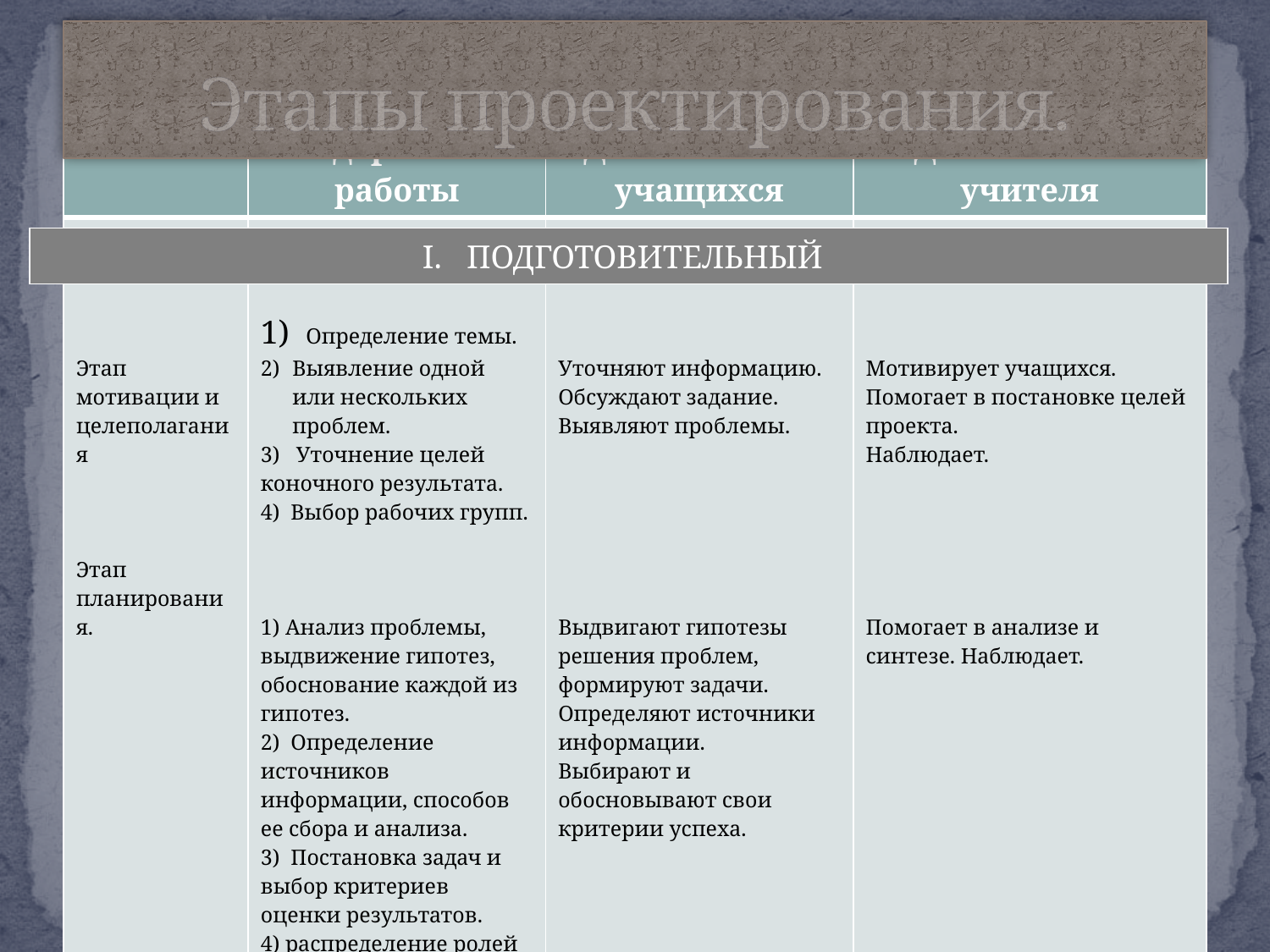

# Этапы проектирования.
| Этапы | Содержание работы | Деятельность учащихся | Деятельность учителя |
| --- | --- | --- | --- |
| Этап мотивации и целеполагания Этап планирования. | 1) Определение темы. Выявление одной или нескольких проблем. 3) Уточнение целей коночного результата. 4) Выбор рабочих групп. 1) Анализ проблемы, выдвижение гипотез, обоснование каждой из гипотез. 2) Определение источников информации, способов ее сбора и анализа. 3) Постановка задач и выбор критериев оценки результатов. 4) распределение ролей в команде. | Уточняют информацию. Обсуждают задание. Выявляют проблемы. Выдвигают гипотезы решения проблем, формируют задачи. Определяют источники информации. Выбирают и обосновывают свои критерии успеха. | Мотивирует учащихся. Помогает в постановке целей проекта. Наблюдает. Помогает в анализе и синтезе. Наблюдает. |
| I. ПОДГОТОВИТЕЛЬНЫЙ |
| --- |